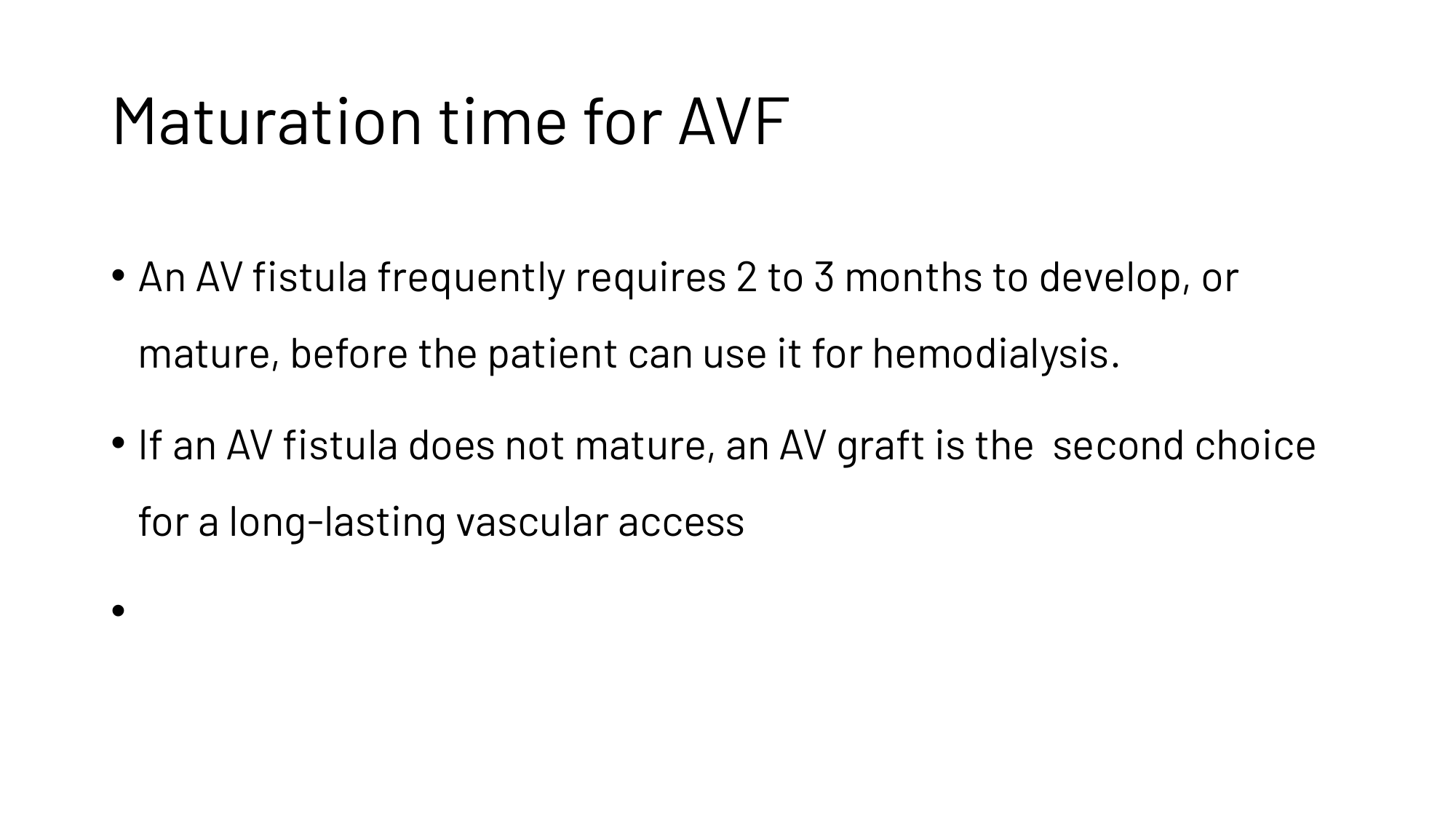

# Maturation time for AVF
An AV fistula frequently requires 2 to 3 months to develop, or mature, before the patient can use it for hemodialysis.
If an AV fistula does not mature, an AV graft is the  second choice for a long-lasting vascular access